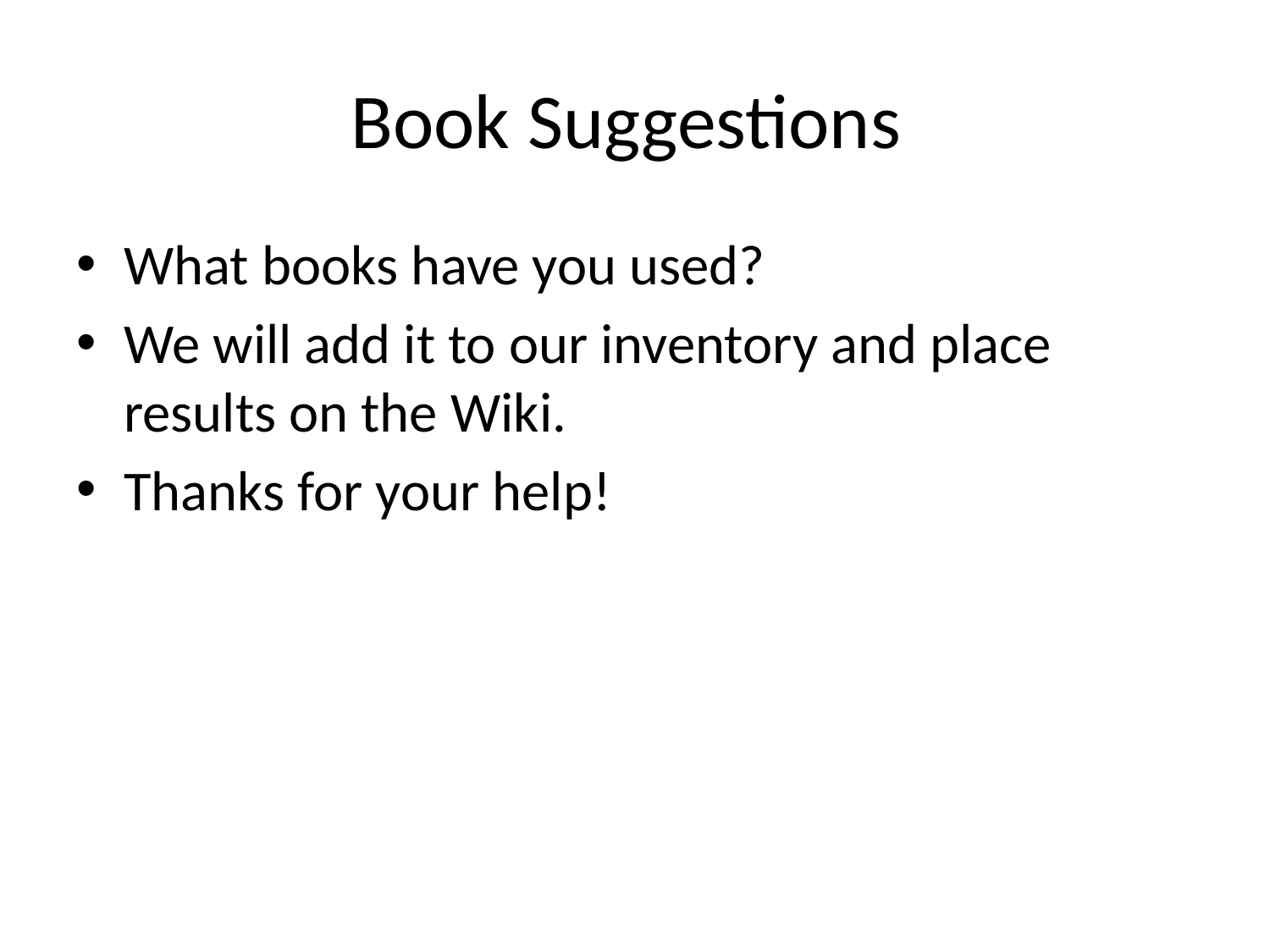

# Book Suggestions
What books have you used?
We will add it to our inventory and place results on the Wiki.
Thanks for your help!